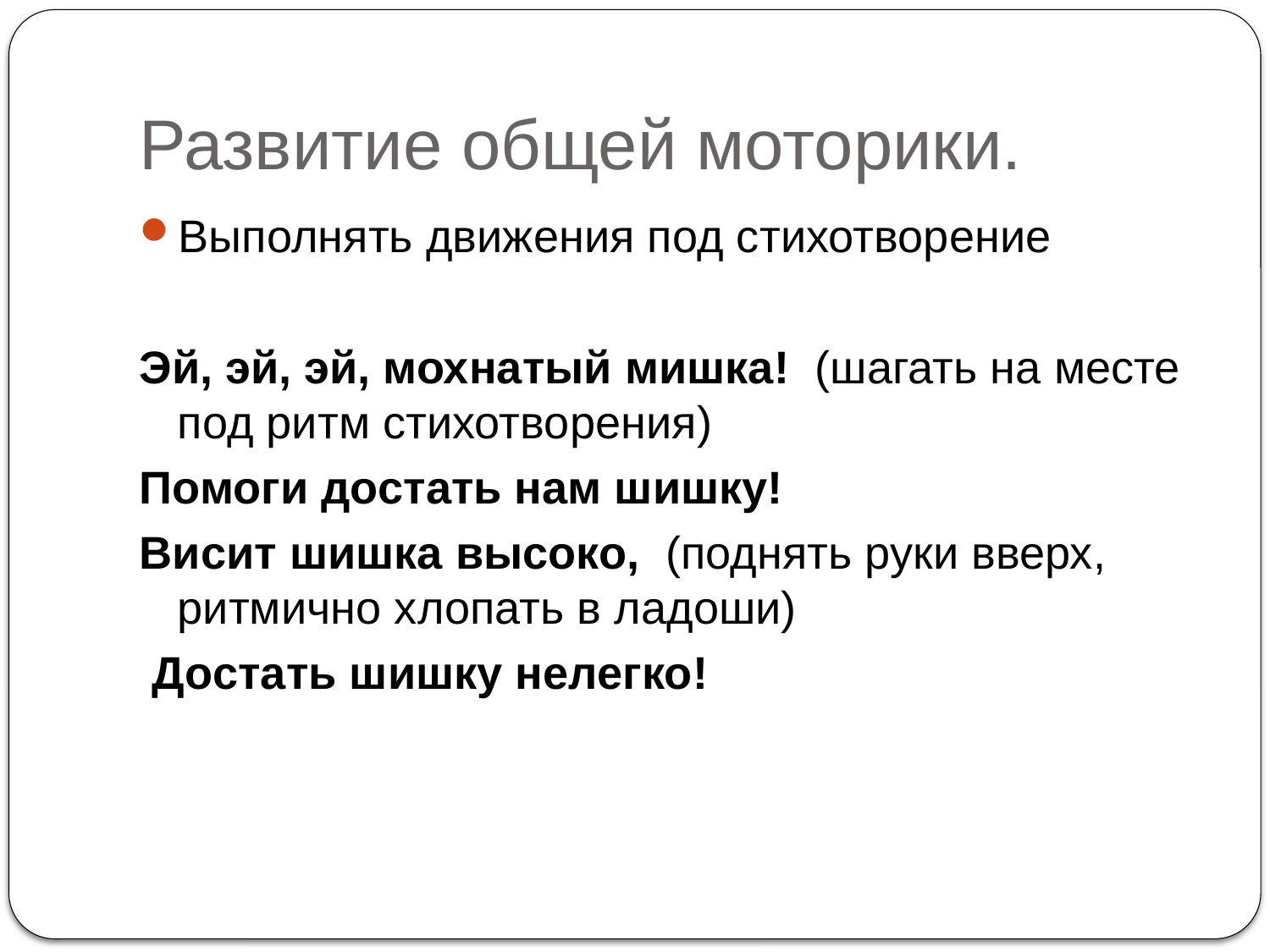

# Развитие общей моторики.
Выполнять движения под стихотворение

Эй, эй, эй, мохнатый мишка!  (шагать на месте под ритм стихотворения)
Помоги достать нам шишку!
Висит шишка высоко,  (поднять руки вверх, ритмично хлопать в ладоши)
 Достать шишку нелегко!